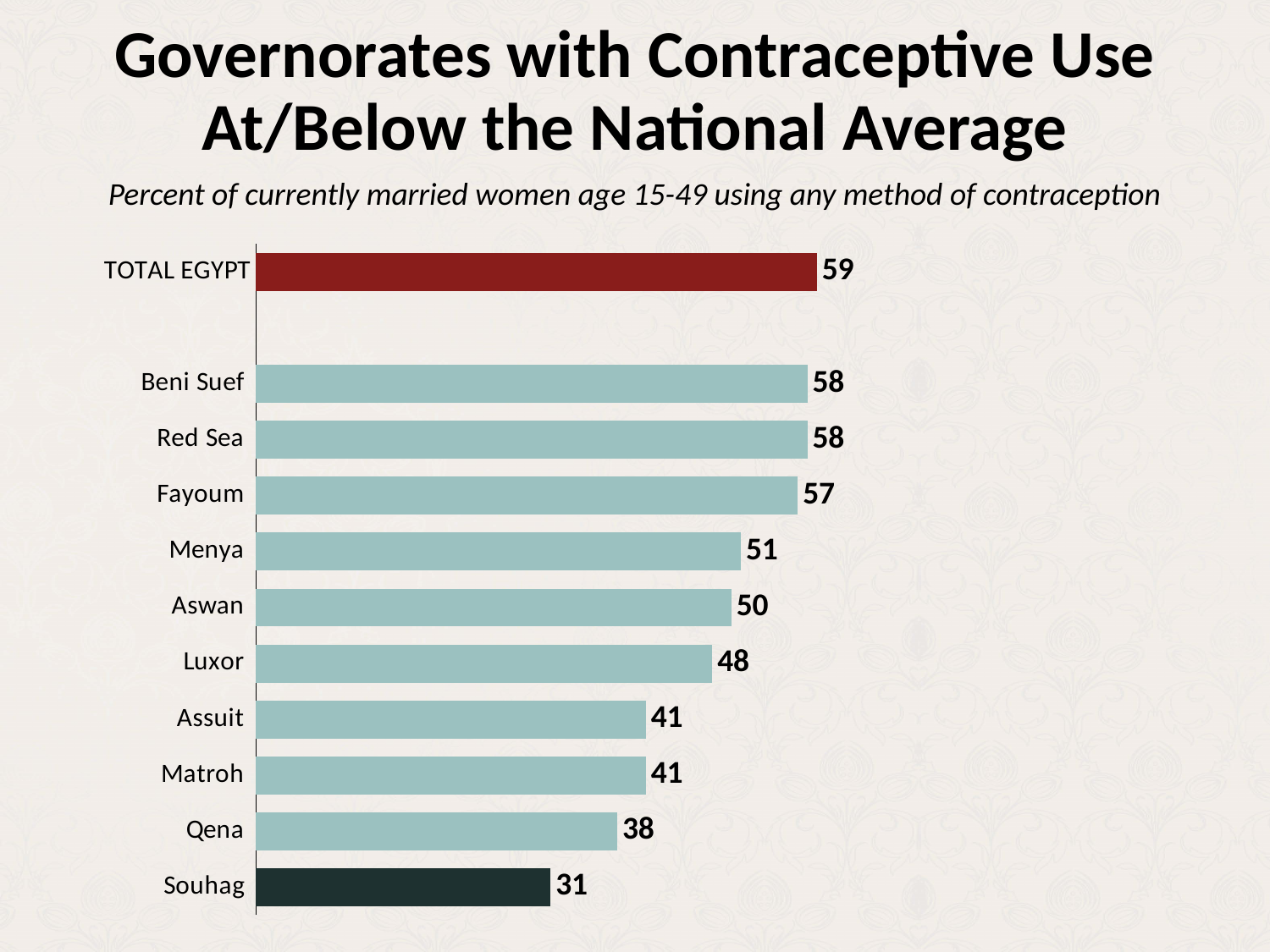

# Governorates with Contraceptive Use At/Below the National Average
Percent of currently married women age 15-49 using any method of contraception

### Chart

| Category | Column1 |
|---|---|
| Souhag  | 31.0 |
| Qena  | 38.0 |
| Matroh  | 41.0 |
| Assuit  | 41.0 |
| Luxor  | 48.0 |
| Aswan  | 50.0 |
| Menya  | 51.0 |
| Fayoum  | 57.0 |
| Red Sea  | 58.0 |
| Beni Suef  | 58.0 |
|  | None |
| TOTAL EGYPT | 59.0 |